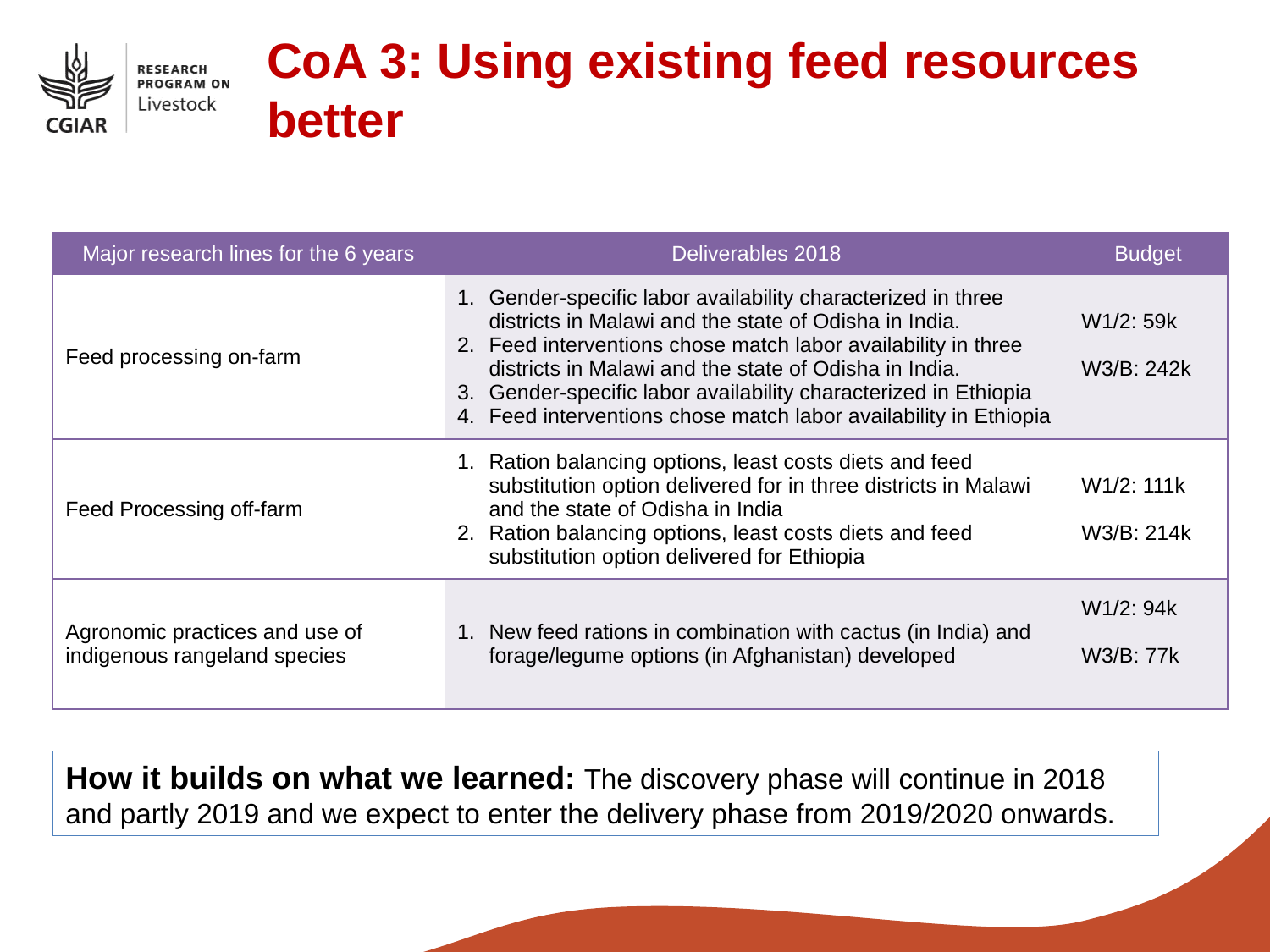

CoA 3: Using existing feed resources better
| Major research lines for the 6 years | Deliverables 2018 | Budget |
| --- | --- | --- |
| Feed processing on-farm | Gender-specific labor availability characterized in three districts in Malawi and the state of Odisha in India. Feed interventions chose match labor availability in three districts in Malawi and the state of Odisha in India. Gender-specific labor availability characterized in Ethiopia Feed interventions chose match labor availability in Ethiopia | W1/2: 59k W3/B: 242k |
| Feed Processing off-farm | Ration balancing options, least costs diets and feed substitution option delivered for in three districts in Malawi and the state of Odisha in India Ration balancing options, least costs diets and feed substitution option delivered for Ethiopia | W1/2: 111k W3/B: 214k |
| Agronomic practices and use of indigenous rangeland species | New feed rations in combination with cactus (in India) and forage/legume options (in Afghanistan) developed | W1/2: 94k W3/B: 77k |
How it builds on what we learned: The discovery phase will continue in 2018 and partly 2019 and we expect to enter the delivery phase from 2019/2020 onwards.